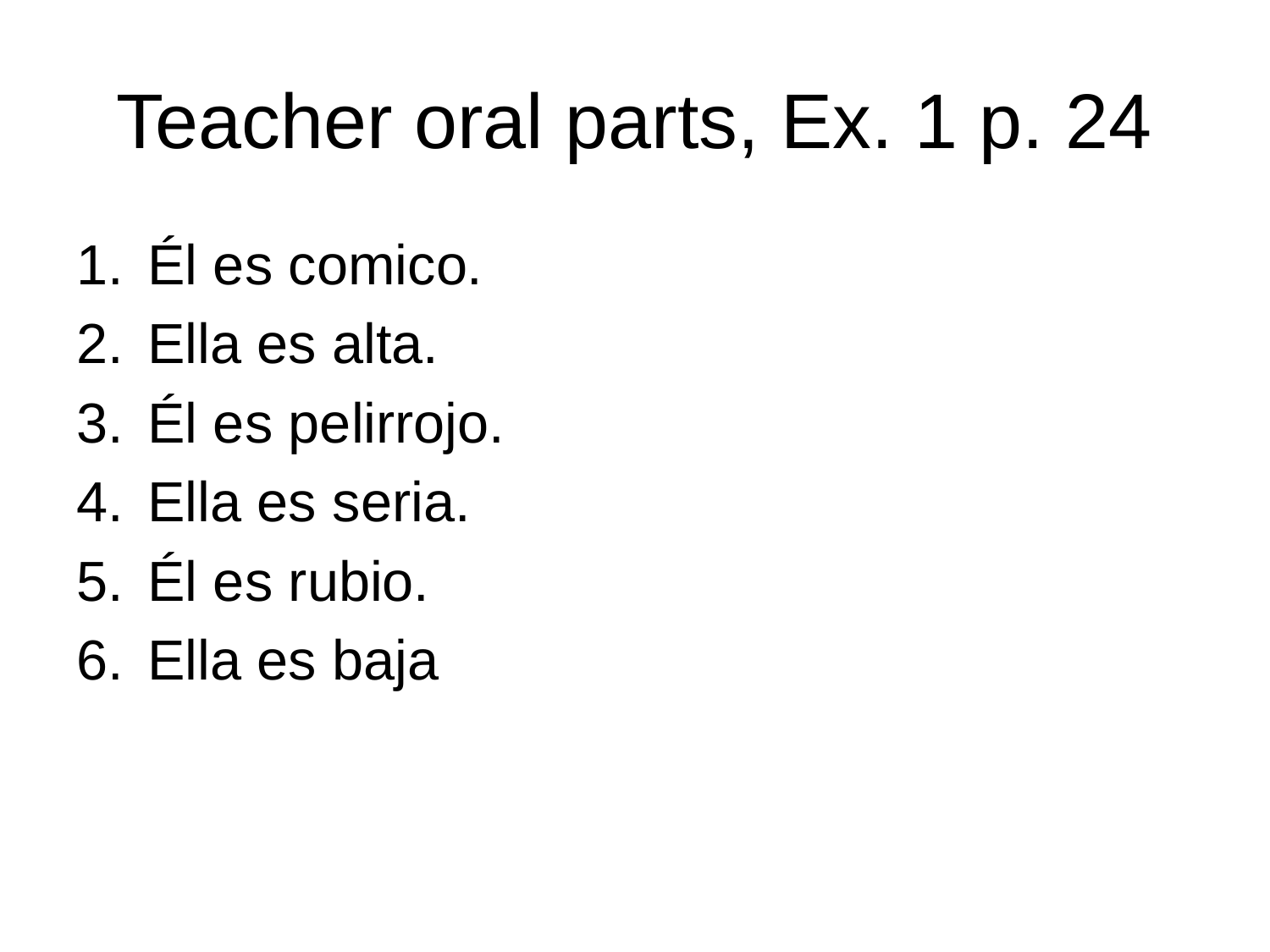

# Teacher oral parts, Ex. 1 p. 24
Él es comico.
Ella es alta.
Él es pelirrojo.
Ella es seria.
Él es rubio.
Ella es baja